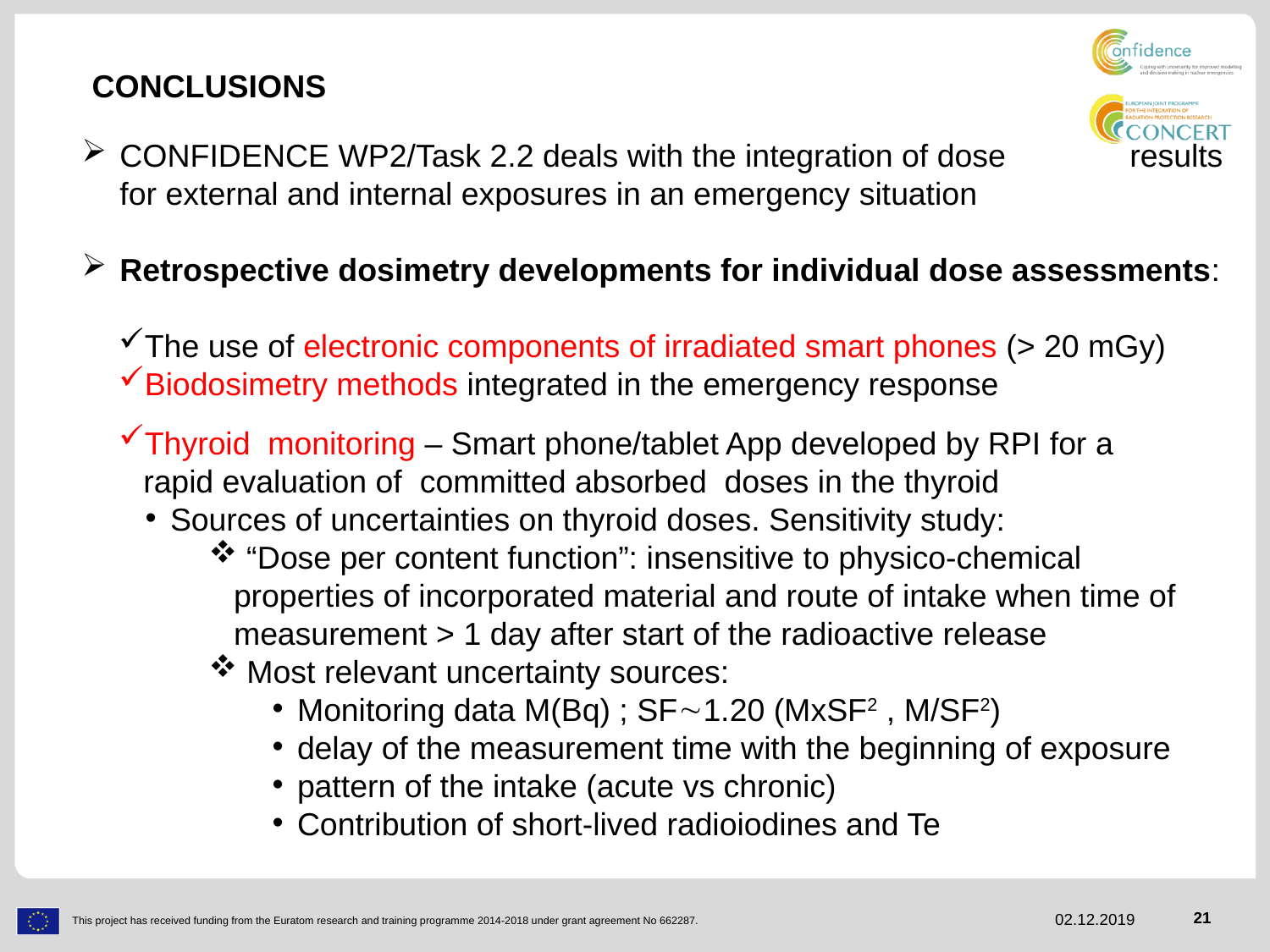

CONCLUSIONS
CONFIDENCE WP2/Task 2.2 deals with the integration of dose              results for external and internal exposures in an emergency situation

Retrospective dosimetry developments for individual dose assessments:
The use of electronic components of irradiated smart phones (> 20 mGy)
Biodosimetry methods integrated in the emergency response
Thyroid  monitoring – Smart phone/tablet App developed by RPI for a rapid evaluation of  committed absorbed  doses in the thyroid
Sources of uncertainties on thyroid doses. Sensitivity study:
 “Dose per content function”: insensitive to physico-chemical properties of incorporated material and route of intake when time of measurement > 1 day after start of the radioactive release
 Most relevant uncertainty sources:
Monitoring data M(Bq) ; SF∼1.20 (MxSF2 , M/SF2)
delay of the measurement time with the beginning of exposure
pattern of the intake (acute vs chronic)
Contribution of short-lived radioiodines and Te